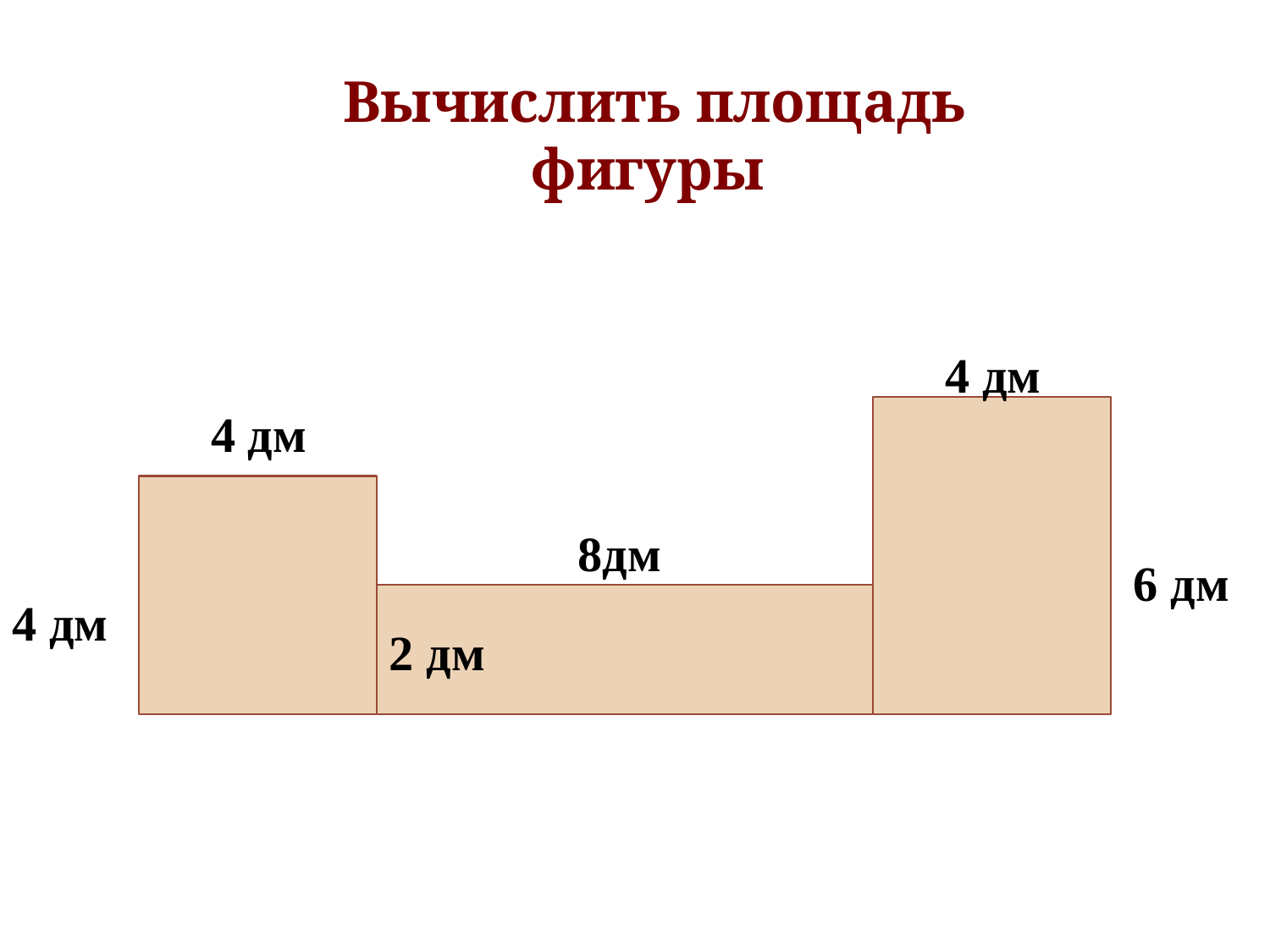

Вычислить площадь фигуры
4 дм
4 дм

8дм
6 дм
4 дм

2 дм